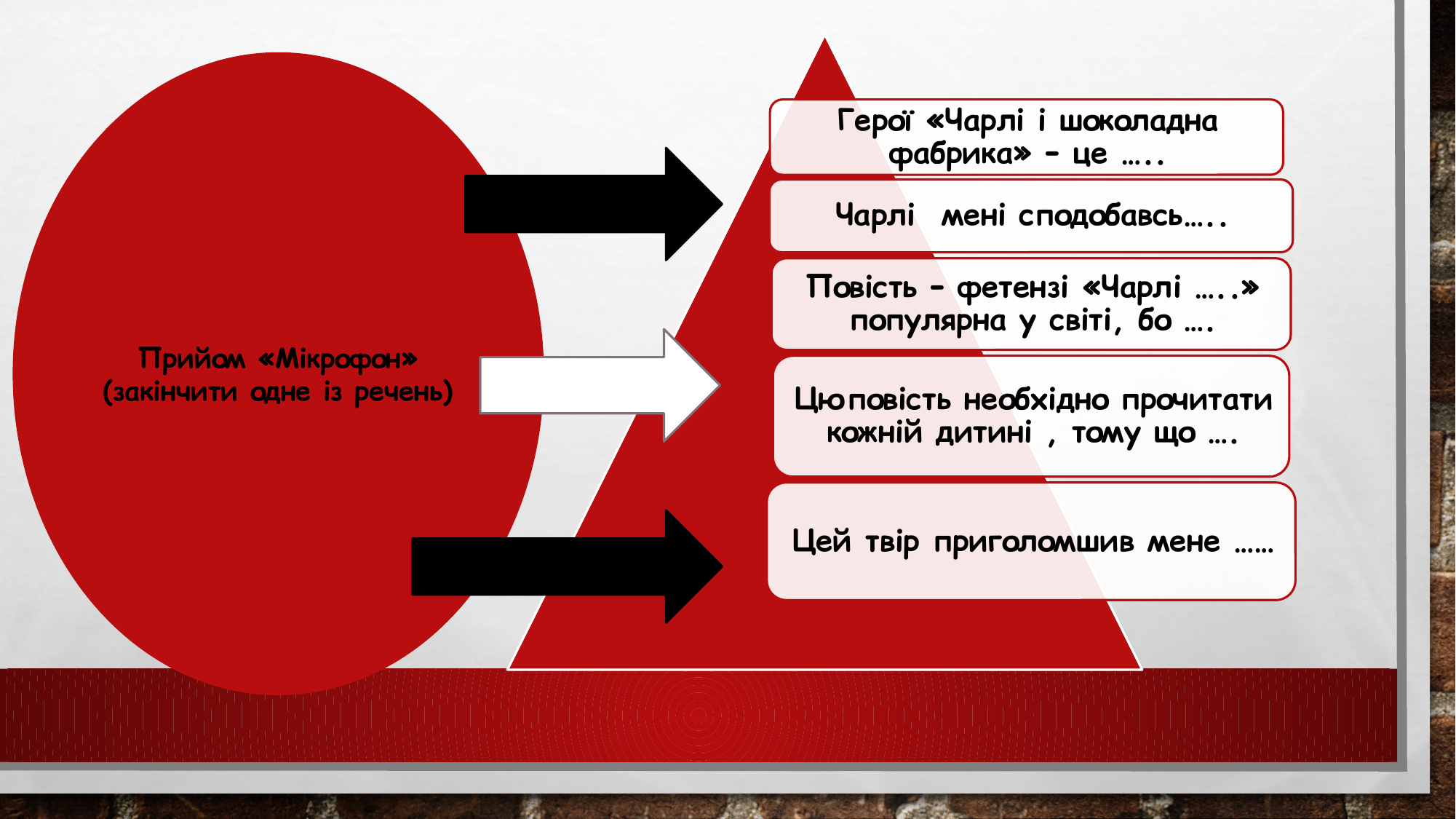

Герої «Чарлі і шоколадна фабрика» – це …..
Чарлі  мені сподобавсь…..
Повість – фетензі «Чарлі …..» популярна у світі, бо ….
Цю повість необхідно прочитати кожній дитині , тому що ….
Цей твір приголомшив мене ……
Прийом «Мікрофон»
(закінчити одне із речень)